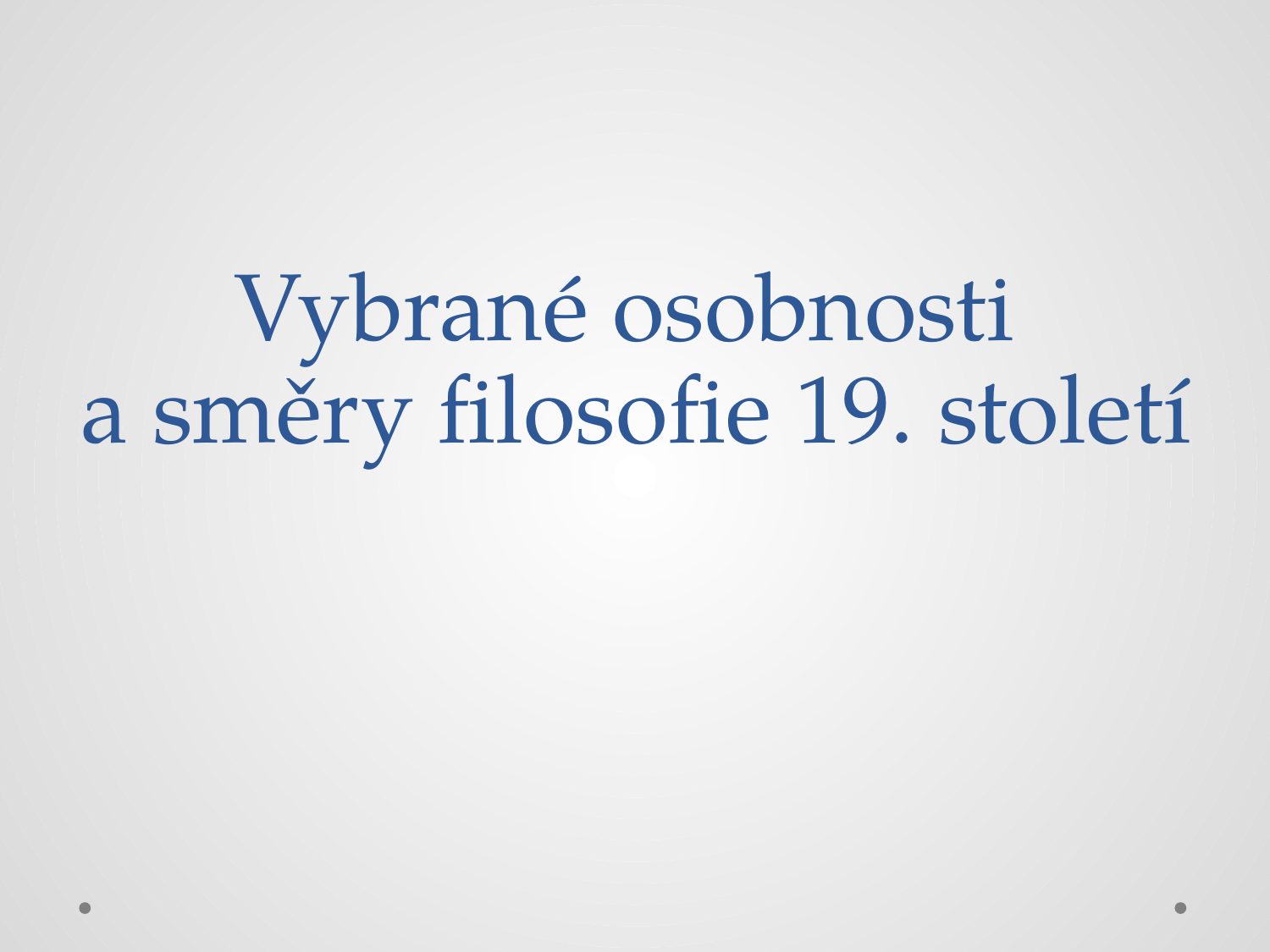

# Vybrané osobnosti a směry filosofie 19. století